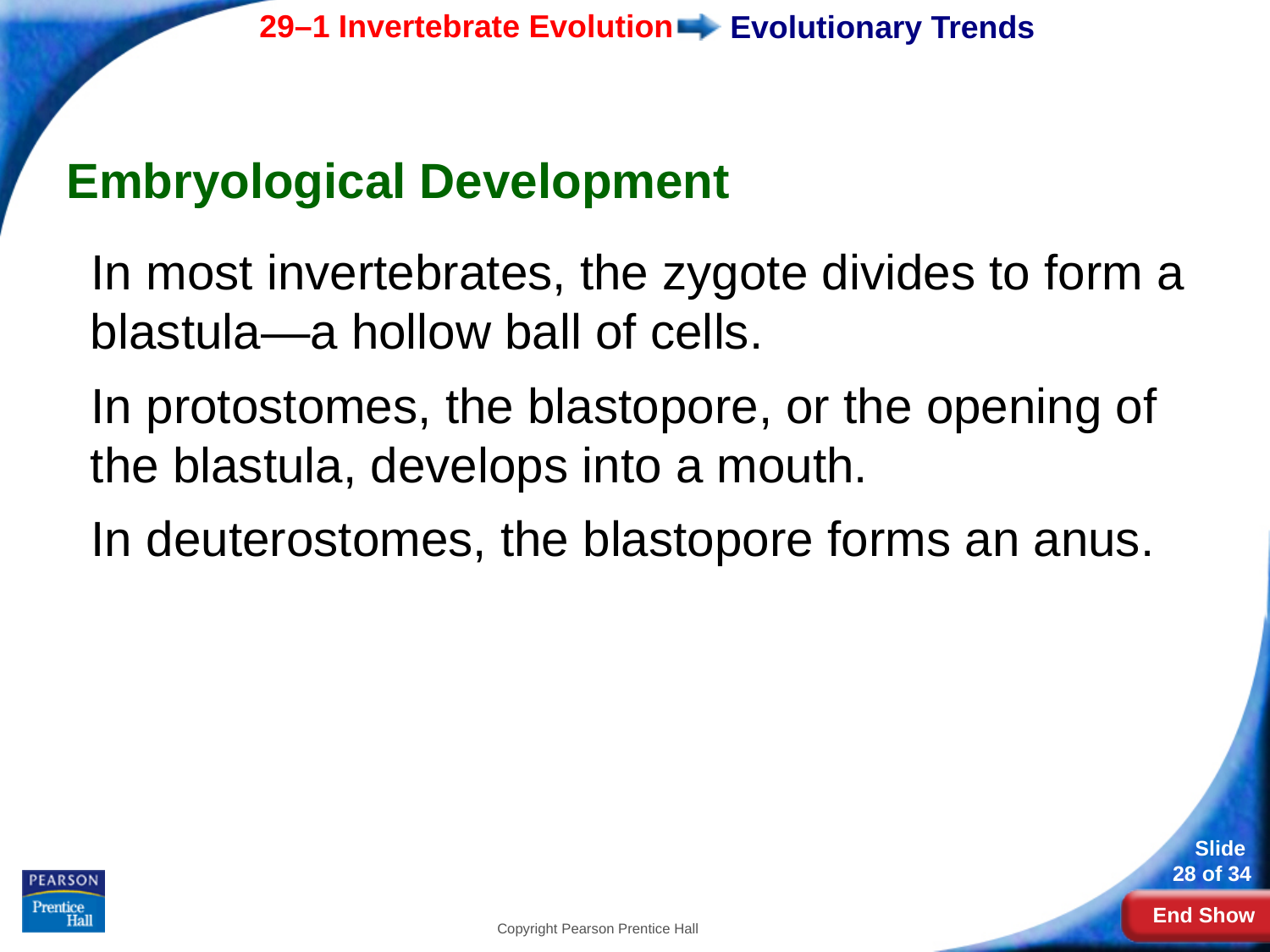

# Evolutionary Trends
Embryological Development
In most invertebrates, the zygote divides to form a blastula—a hollow ball of cells.
In protostomes, the blastopore, or the opening of the blastula, develops into a mouth.
In deuterostomes, the blastopore forms an anus.
Copyright Pearson Prentice Hall